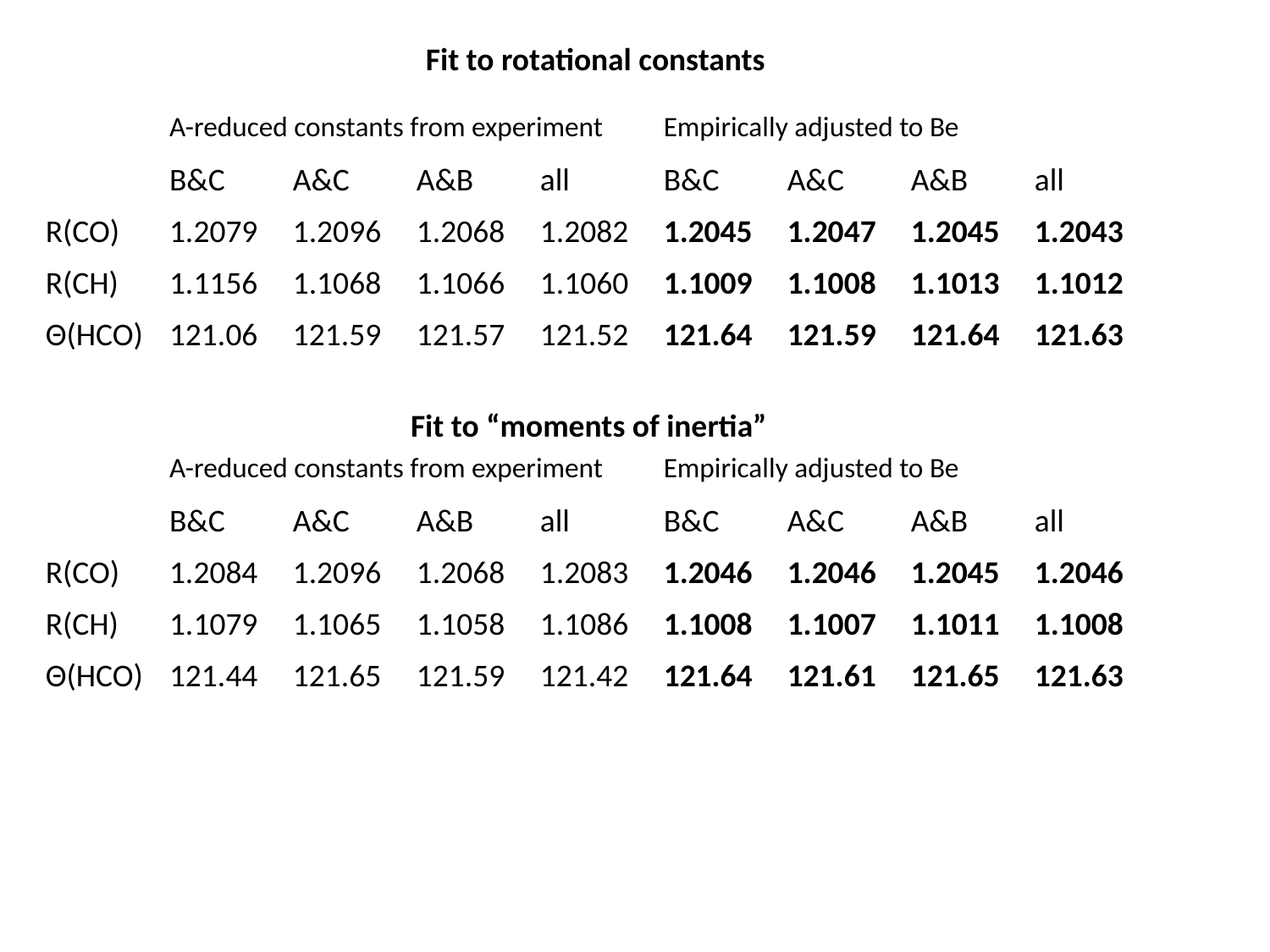

Fit to rotational constants
|  | A-reduced constants from experiment |  |  |  | Empirically adjusted to Be |  |  |  |
| --- | --- | --- | --- | --- | --- | --- | --- | --- |
|  | B&C | A&C | A&B | all | B&C | A&C | A&B | all |
| R(CO) | 1.2079 | 1.2096 | 1.2068 | 1.2082 | 1.2045 | 1.2047 | 1.2045 | 1.2043 |
| R(CH) | 1.1156 | 1.1068 | 1.1066 | 1.1060 | 1.1009 | 1.1008 | 1.1013 | 1.1012 |
| Θ(HCO) | 121.06 | 121.59 | 121.57 | 121.52 | 121.64 | 121.59 | 121.64 | 121.63 |
Fit to “moments of inertia”
|  | A-reduced constants from experiment |  |  |  | Empirically adjusted to Be |  |  |  |
| --- | --- | --- | --- | --- | --- | --- | --- | --- |
|  | B&C | A&C | A&B | all | B&C | A&C | A&B | all |
| R(CO) | 1.2084 | 1.2096 | 1.2068 | 1.2083 | 1.2046 | 1.2046 | 1.2045 | 1.2046 |
| R(CH) | 1.1079 | 1.1065 | 1.1058 | 1.1086 | 1.1008 | 1.1007 | 1.1011 | 1.1008 |
| Θ(HCO) | 121.44 | 121.65 | 121.59 | 121.42 | 121.64 | 121.61 | 121.65 | 121.63 |